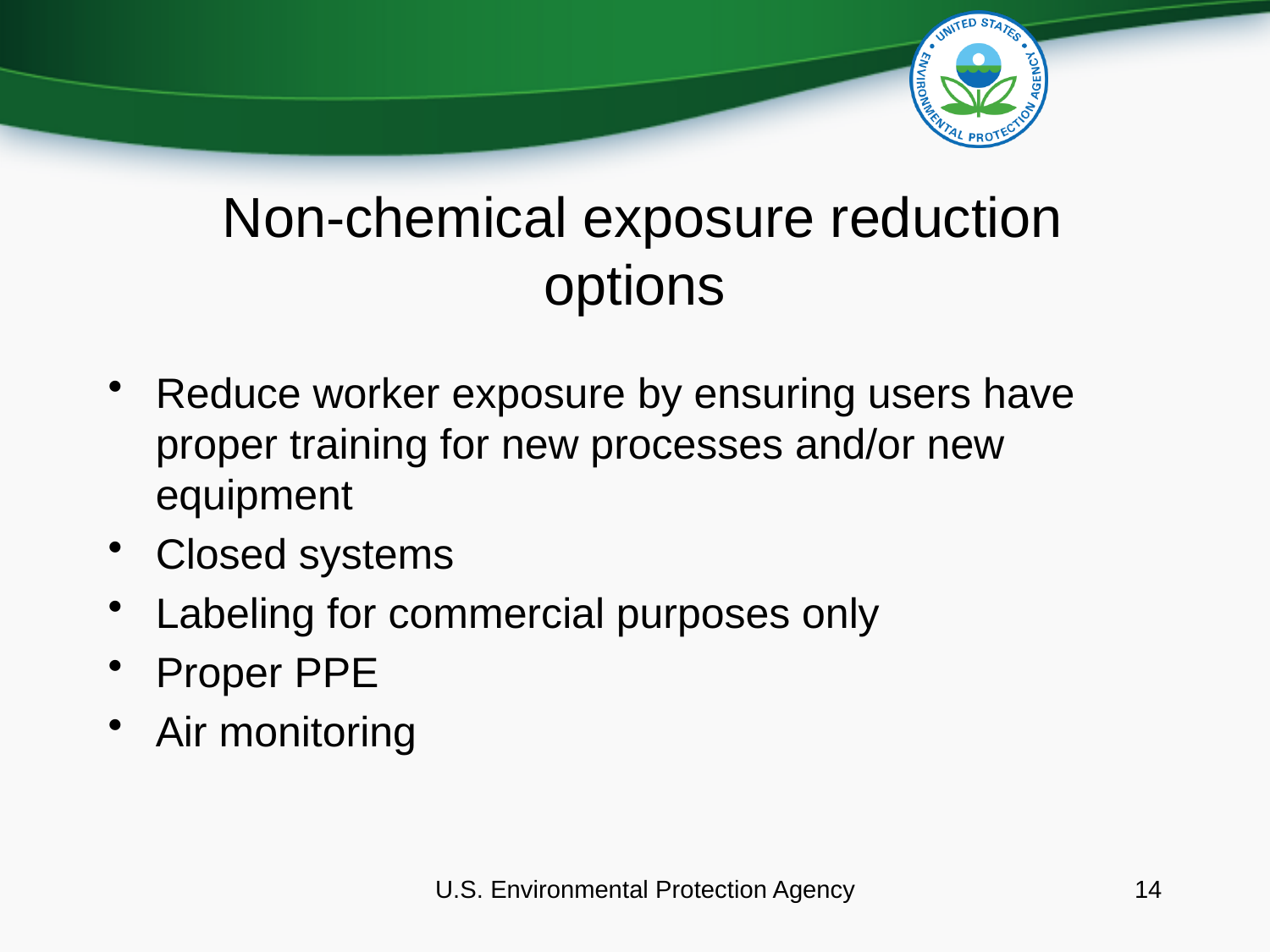

# Non‐chemical exposure reduction options
Reduce worker exposure by ensuring users have proper training for new processes and/or new equipment
Closed systems
Labeling for commercial purposes only
Proper PPE
Air monitoring

U.S. Environmental Protection Agency
14